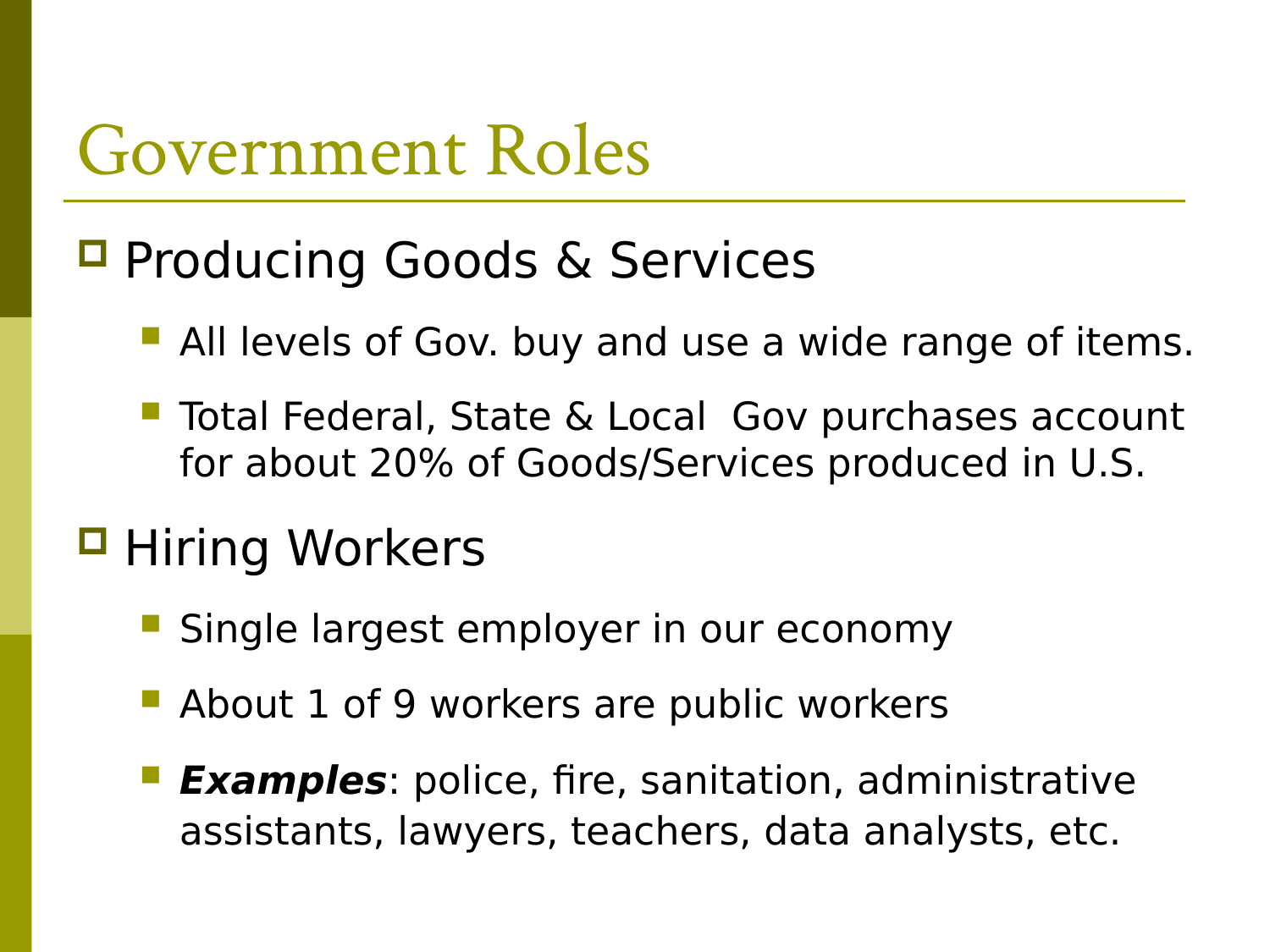

# Government Roles
Producing Goods & Services
All levels of Gov. buy and use a wide range of items.
Total Federal, State & Local  Gov purchases account for about 20% of Goods/Services produced in U.S.
Hiring Workers
Single largest employer in our economy
About 1 of 9 workers are public workers
Examples: police, fire, sanitation, administrative assistants, lawyers, teachers, data analysts, etc.